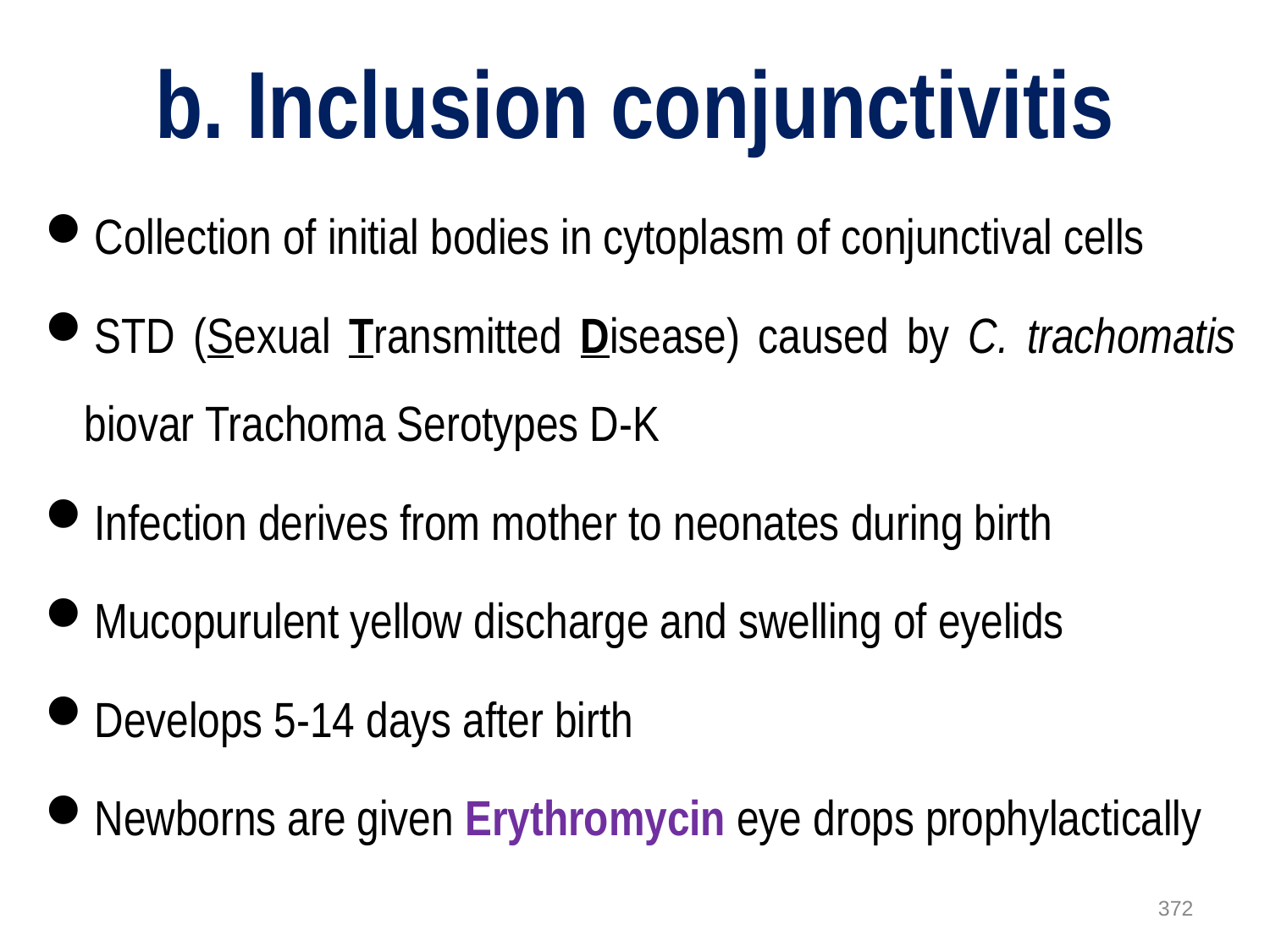

# b. Inclusion conjunctivitis
Collection of initial bodies in cytoplasm of conjunctival cells
STD (Sexual Transmitted Disease) caused by C. trachomatis biovar Trachoma Serotypes D-K
Infection derives from mother to neonates during birth
Mucopurulent yellow discharge and swelling of eyelids
Develops 5-14 days after birth
Newborns are given Erythromycin eye drops prophylactically

372